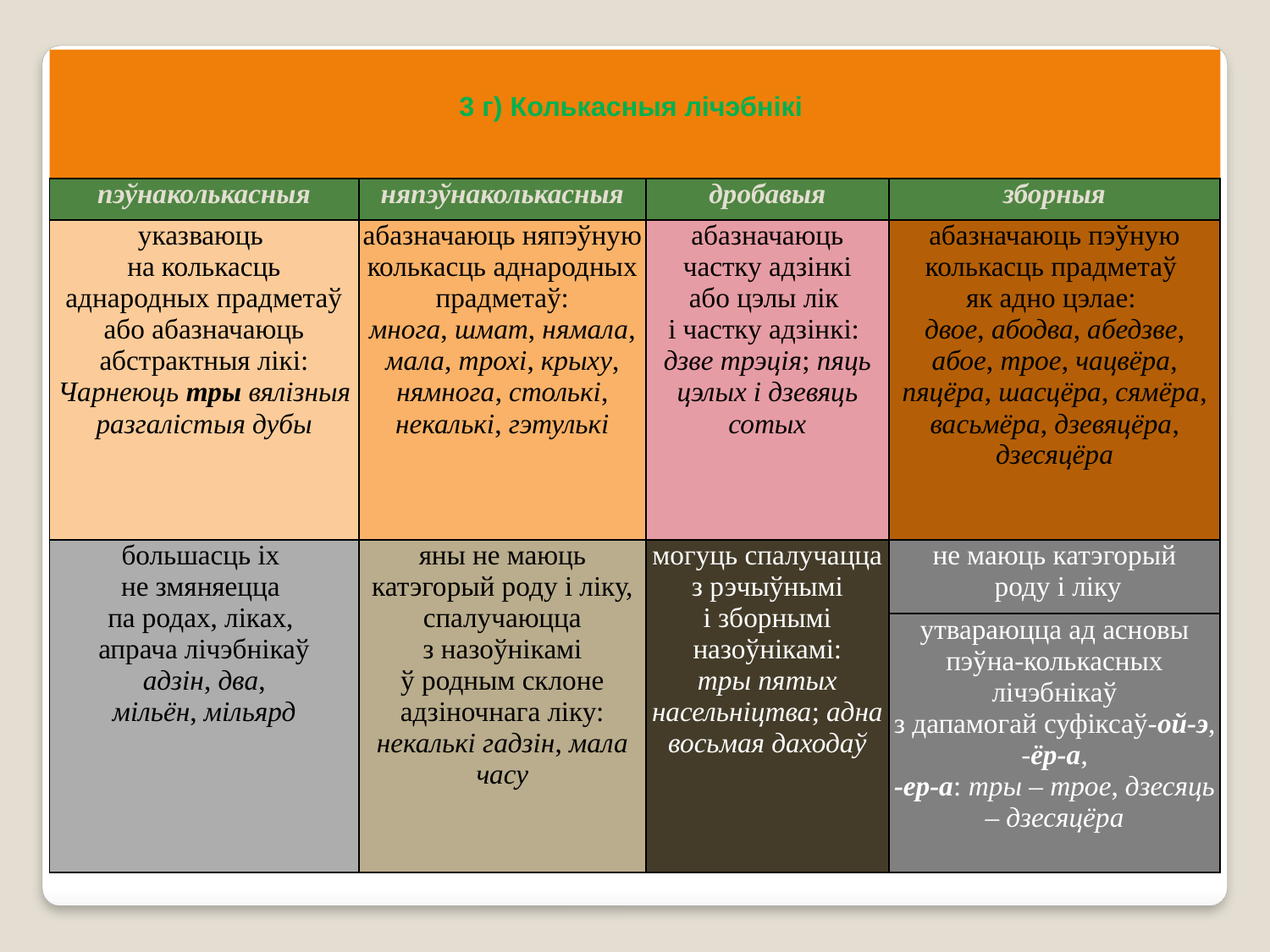

# 3 г) Колькасныя лічэбнікі
| пэўнаколькасныя | няпэўнаколькасныя | дробавыя | зборныя |
| --- | --- | --- | --- |
| указваюць на колькасць аднародных прадметаў або абазначаюць абстрактныя лікі: Чарнеюць тры вялізныя разгалістыя дубы | абазначаюць няпэўную колькасць аднародных прадметаў: многа, шмат, нямала, мала, трохі, крыху, нямнога, столькі, некалькі, гэтулькі | абазначаюць частку адзінкі або цэлы лік і частку адзінкі: дзве трэція; пяць цэлых і дзевяць сотых | абазначаюць пэўную колькасць прадметаў як адно цэлае: двое, абодва, абедзве, абое, трое, чацвёра, пяцёра, шасцёра, сямёра, васьмёра, дзевяцёра, дзесяцёра |
| большасць іх не змяняецца па родах, ліках, апрача лічэбнікаў адзін, два, мільён, мільярд | яны не маюць катэгорый роду і ліку, спалучаюцца з назоўнікамі ў родным склоне адзіночнага ліку: некалькі гадзін, мала часу | могуць спалучацца з рэчыўнымі і зборнымі назоўнікамі: тры пятых насельніцтва; адна восьмая даходаў | не маюць катэгорый роду і ліку |
|  |  |  | утвараюцца ад асновы пэўна-колькасных лічэбнікаў з дапамогай суфіксаў-ой-э, -ёр-а, -ер-а: тры – трое, дзесяць – дзесяцёра |